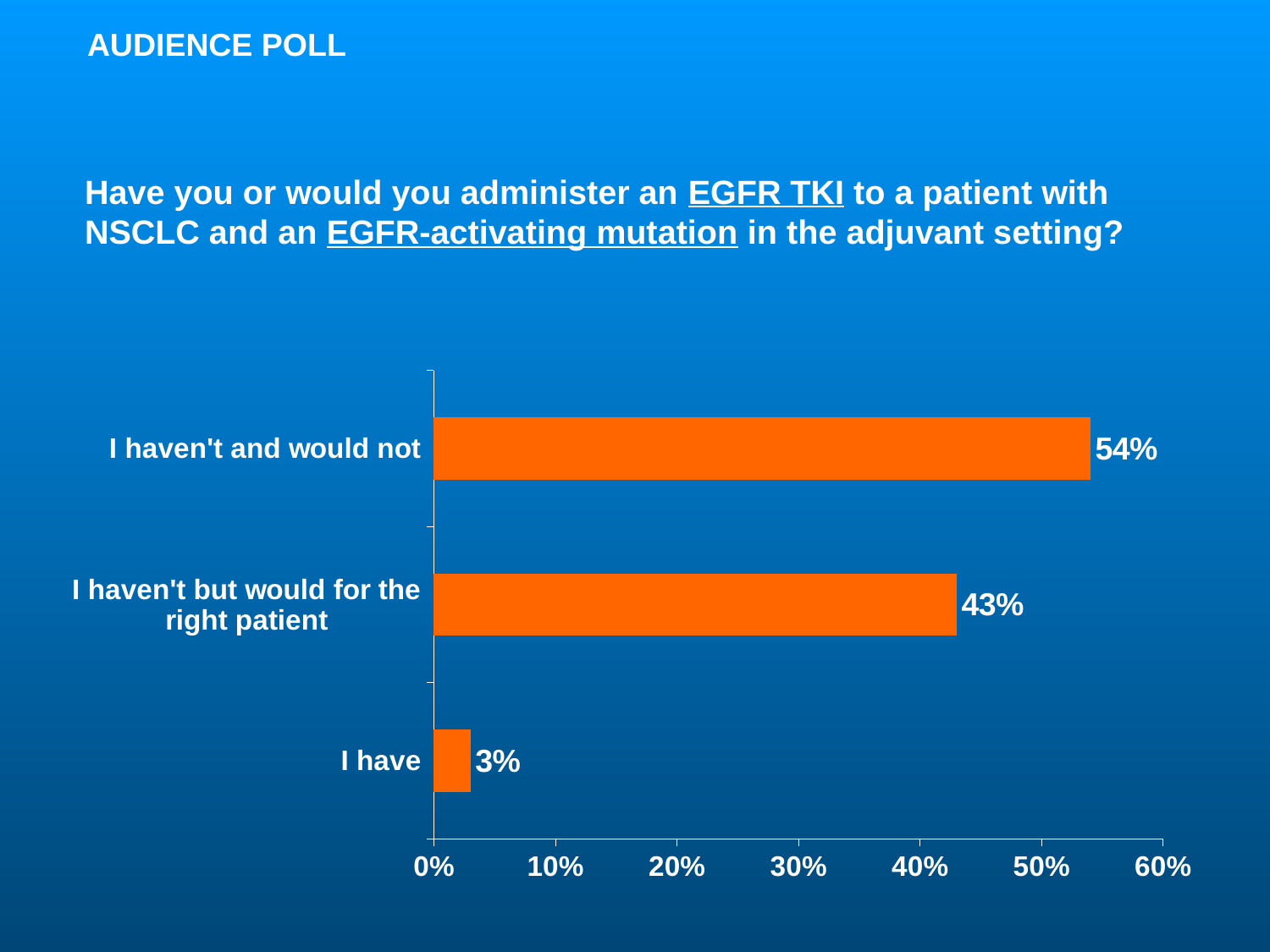

AUDIENCE POLL
Have you or would you administer an EGFR TKI to a patient with NSCLC and an EGFR-activating mutation in the adjuvant setting?

### Chart

| Category | Series 1 |
|---|---|
| I have | 0.03 |
| I haven't but would for the right patient | 0.43 |
| I haven't and would not | 0.54 |